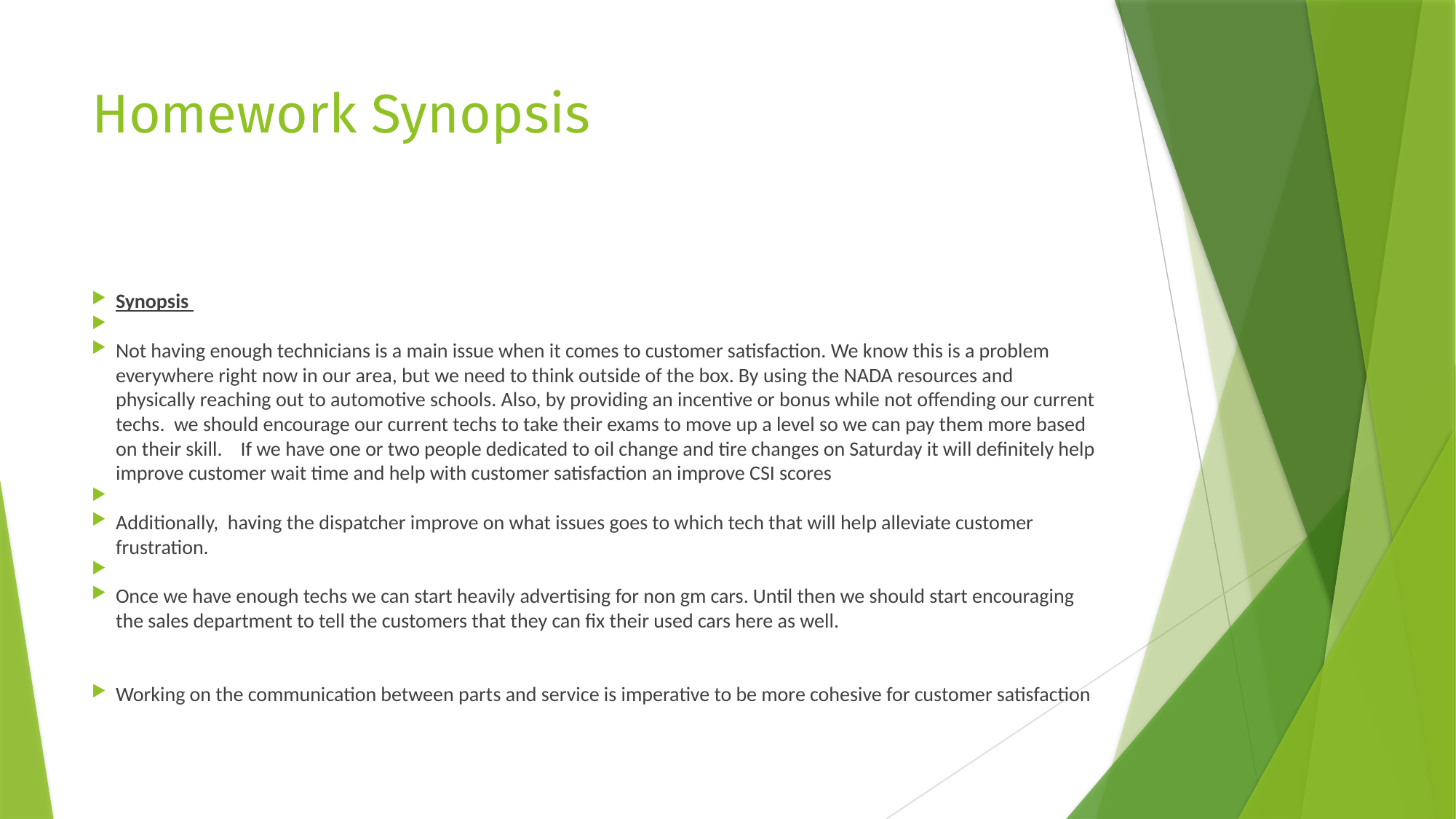

# Homework Synopsis

Synopsis

Not having enough technicians is a main issue when it comes to customer satisfaction. We know this is a problem everywhere right now in our area, but we need to think outside of the box. By using the NADA resources and physically reaching out to automotive schools. Also, by providing an incentive or bonus while not offending our current techs.  we should encourage our current techs to take their exams to move up a level so we can pay them more based on their skill.    If we have one or two people dedicated to oil change and tire changes on Saturday it will definitely help improve customer wait time and help with customer satisfaction an improve CSI scores

Additionally,  having the dispatcher improve on what issues goes to which tech that will help alleviate customer frustration.

Once we have enough techs we can start heavily advertising for non gm cars. Until then we should start encouraging the sales department to tell the customers that they can fix their used cars here as well.

Working on the communication between parts and service is imperative to be more cohesive for customer satisfaction